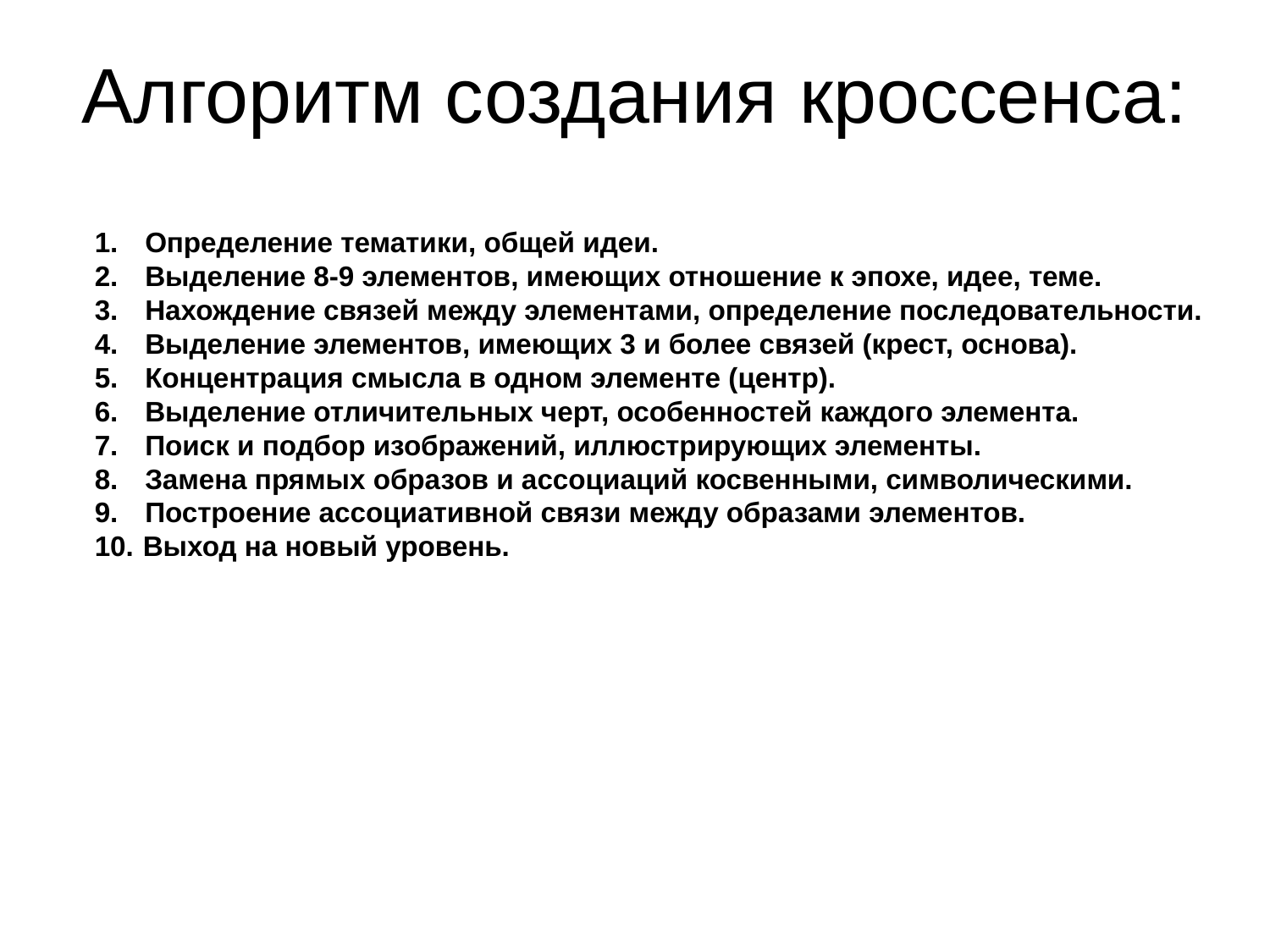

# Алгоритм создания кроссенса:
1.      Определение тематики, общей идеи.
2.      Выделение 8-9 элементов, имеющих отношение к эпохе, идее, теме.
3.      Нахождение связей между элементами, определение последовательности.
4.      Выделение элементов, имеющих 3 и более связей (крест, основа).
5.      Концентрация смысла в одном элементе (центр).
6.      Выделение отличительных черт, особенностей каждого элемента.
7.      Поиск и подбор изображений, иллюстрирующих элементы.
8.      Замена прямых образов и ассоциаций косвенными, символическими.
9.      Построение ассоциативной связи между образами элементов.
10.  Выход на новый уровень.